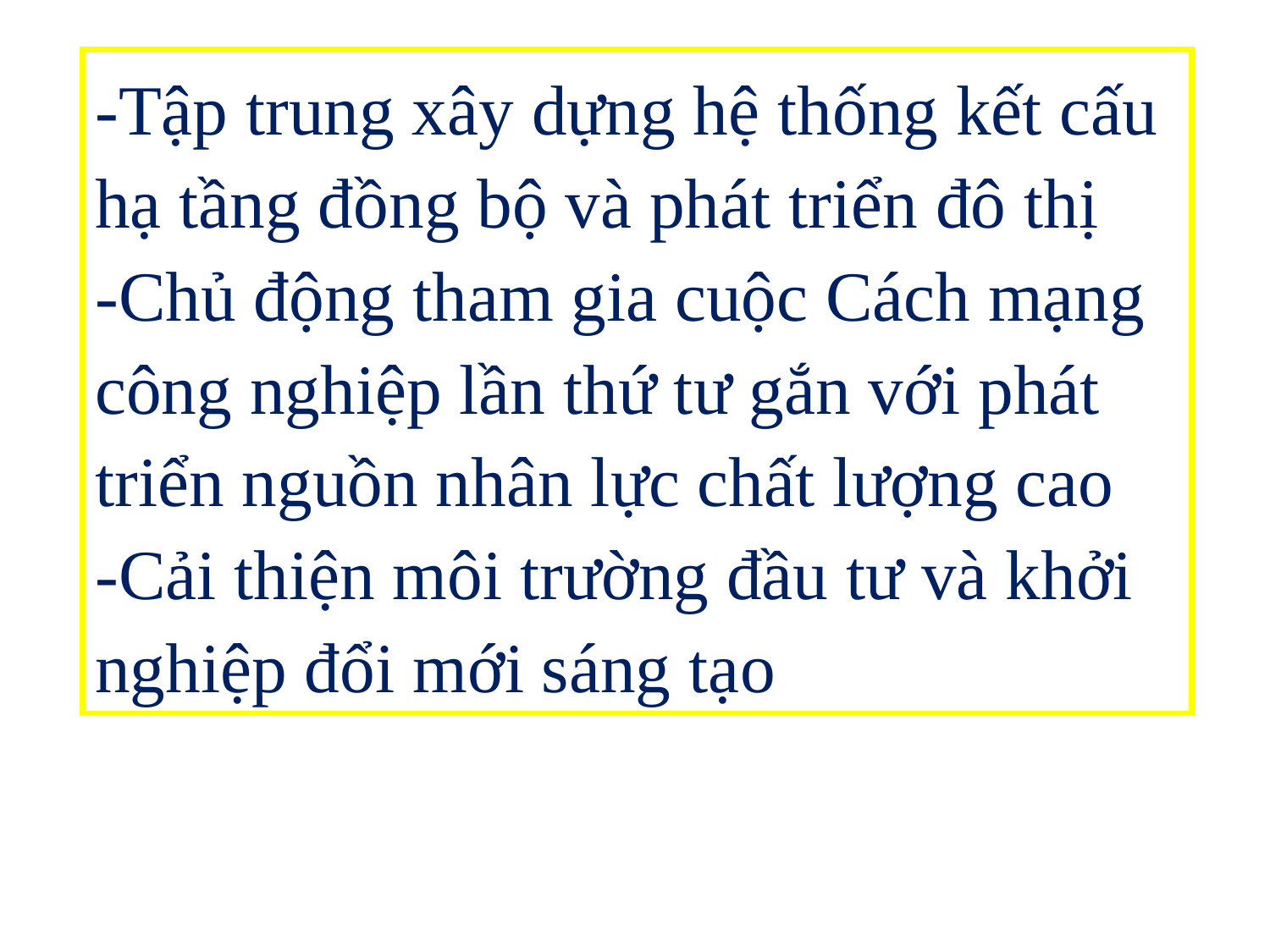

-Tập trung xây dựng hệ thống kết cấu hạ tầng đồng bộ và phát triển đô thị
-Chủ động tham gia cuộc Cách mạng công nghiệp lần thứ tư gắn với phát triển nguồn nhân lực chất lượng cao
-Cải thiện môi trường đầu tư và khởi nghiệp đổi mới sáng tạo